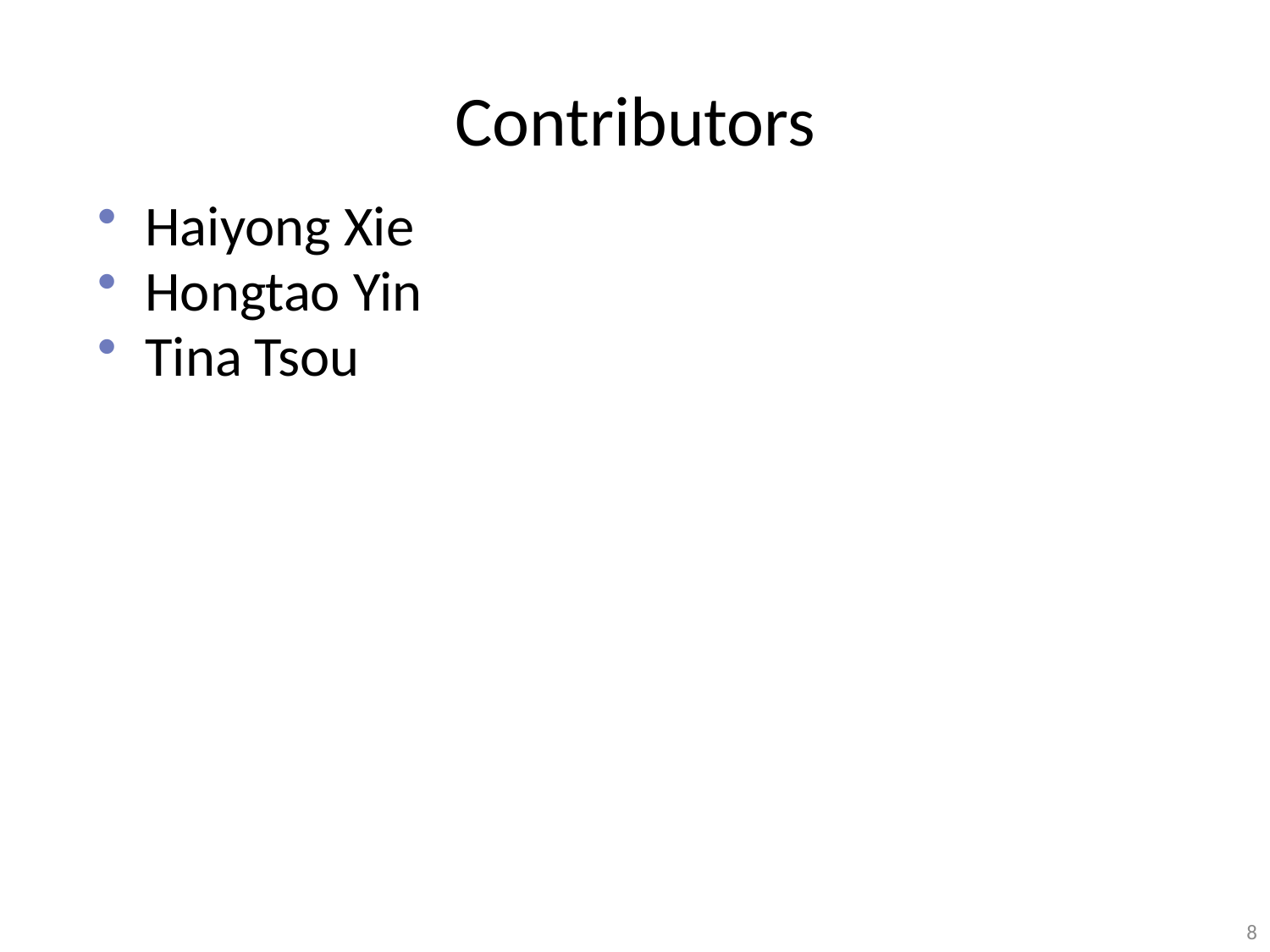

# Contributors
Haiyong Xie
Hongtao Yin
Tina Tsou
8